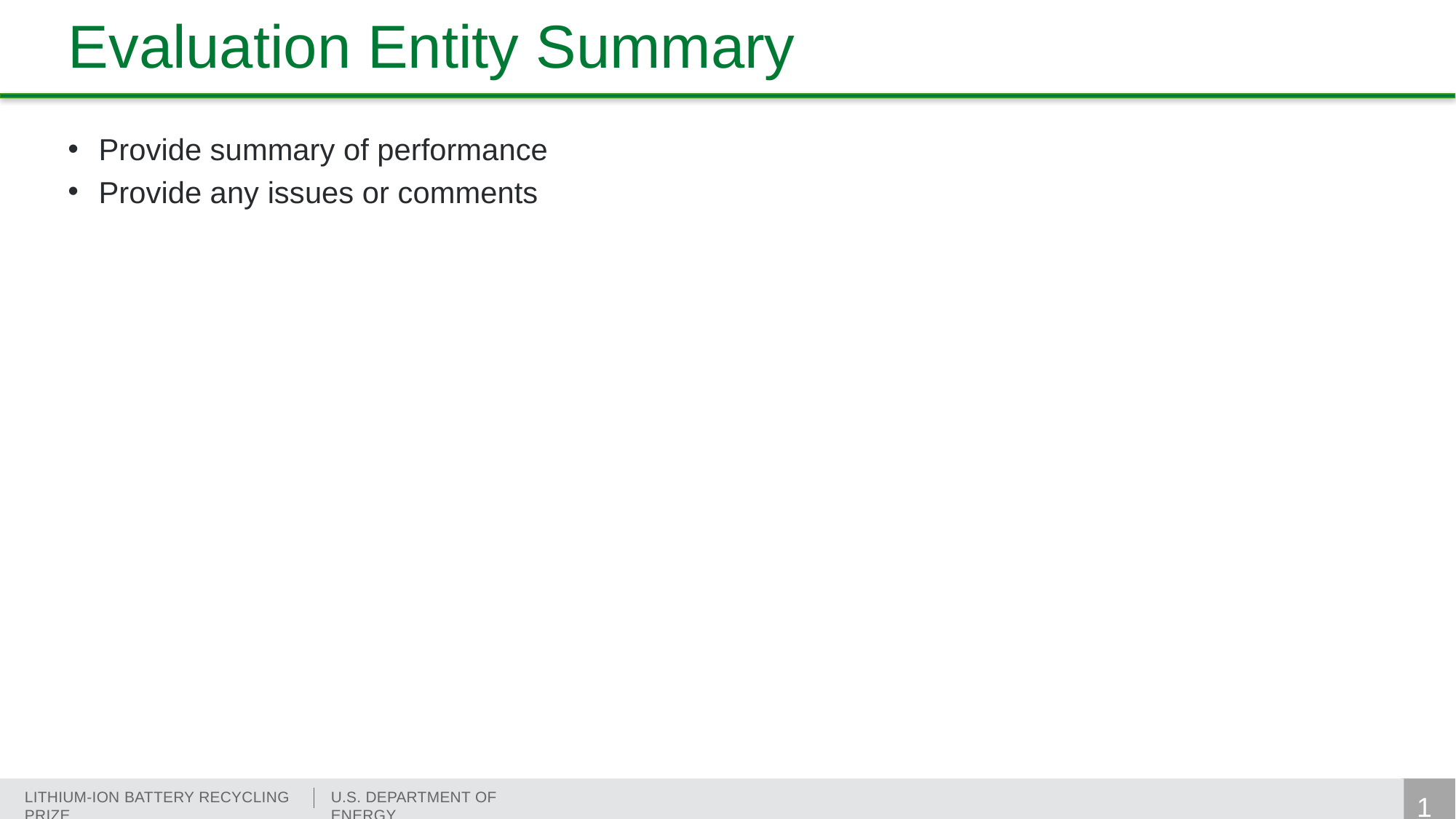

# Evaluation Entity Summary
Provide summary of performance
Provide any issues or comments
10